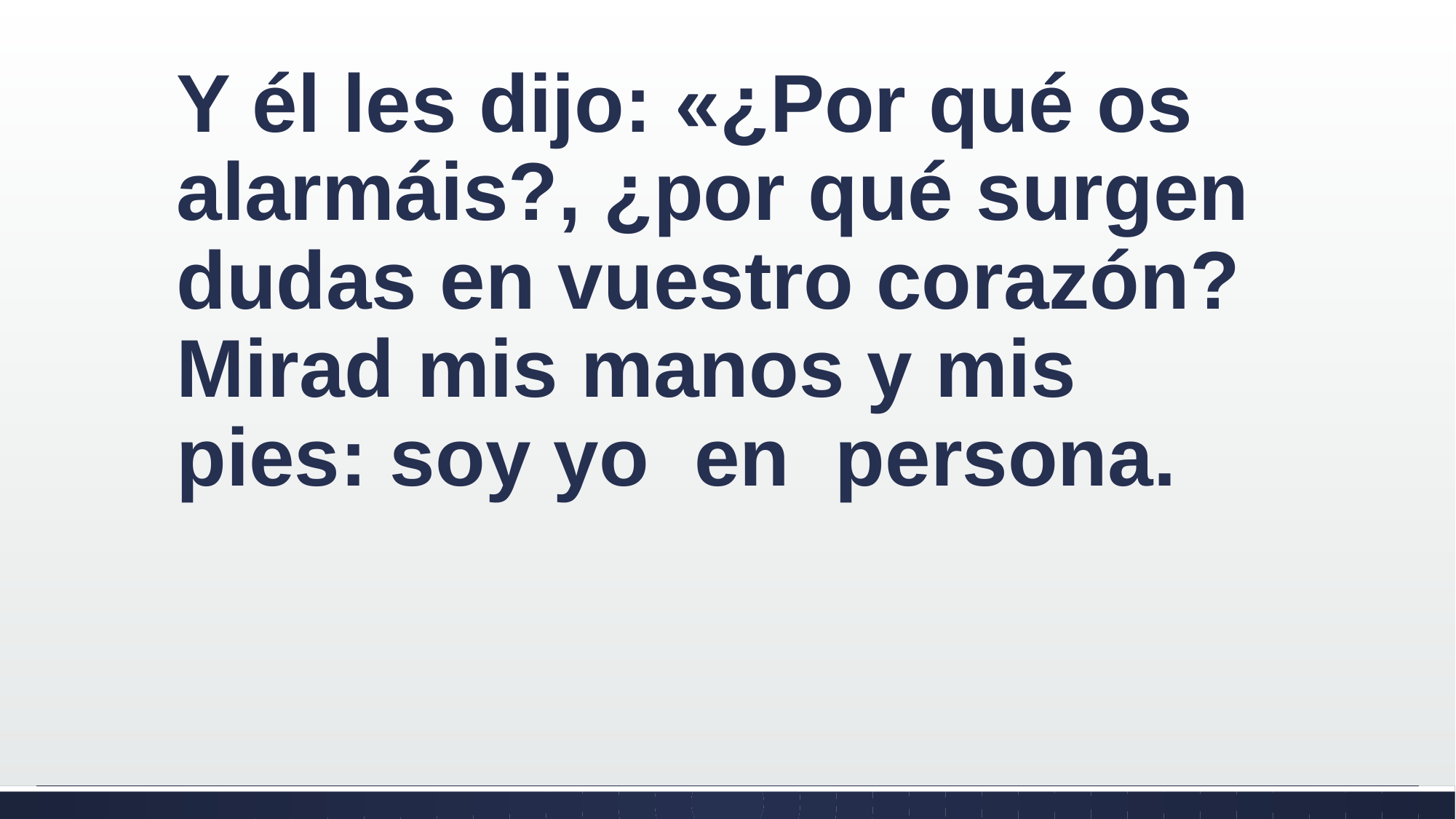

#
Y él les dijo: «¿Por qué os alarmáis?, ¿por qué surgen dudas en vuestro corazón? Mirad mis manos y mis pies: soy yo  en  persona.